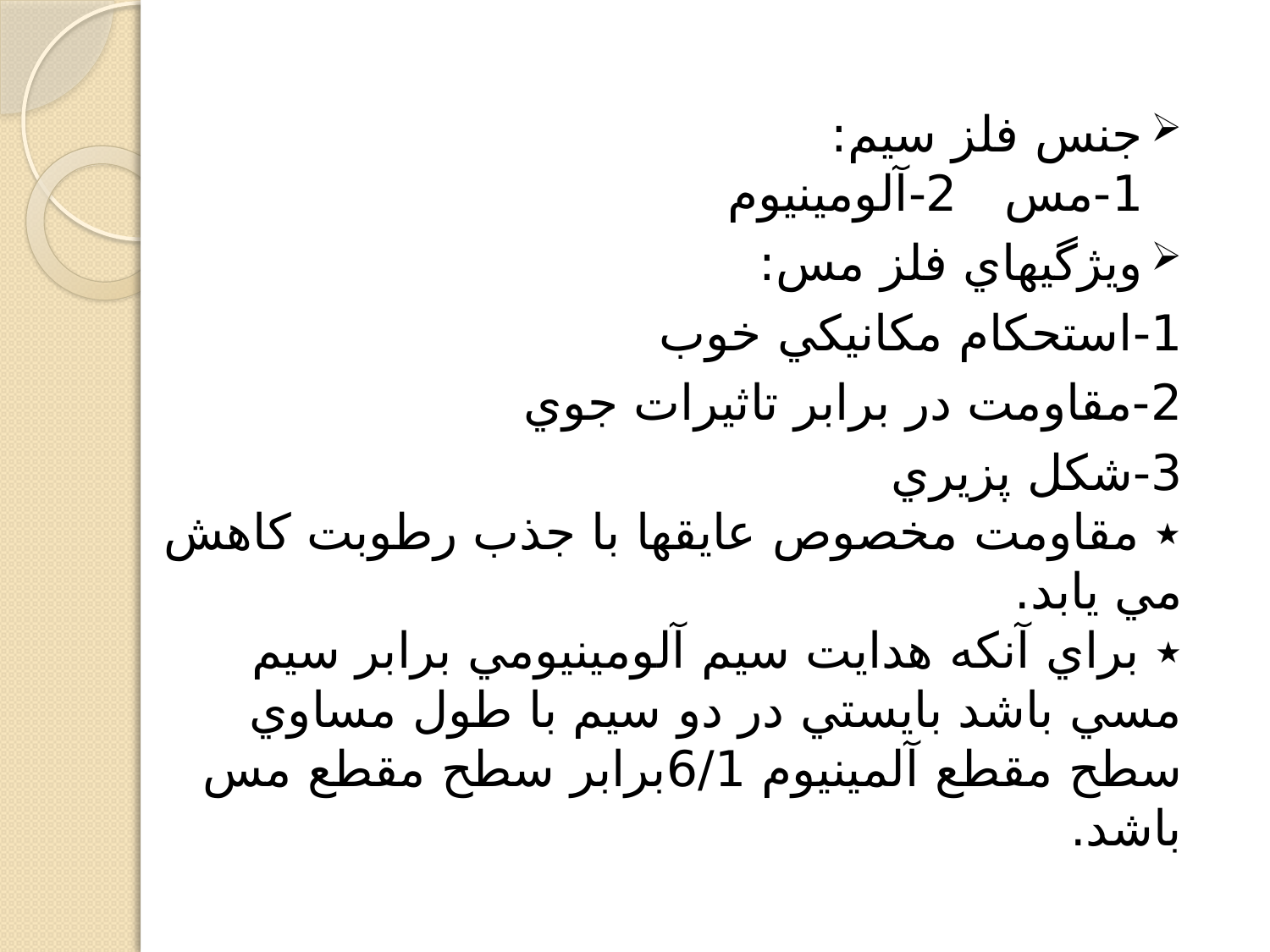

جنس فلز سيم:
1-مس   2-آلومينيوم
ويژگيهاي فلز مس:
1-استحكام مكانيكي خوب
2-مقاومت در برابر تاثيرات جوي
3-شكل پزيري
٭ مقاومت مخصوص عايقها با جذب رطوبت كاهش مي يابد.
٭ براي آنكه هدايت سيم آلومينيومي برابر سيم مسي باشد بايستي در دو سيم با طول مساوي سطح مقطع آلمينيوم 6/1برابر سطح مقطع مس باشد.